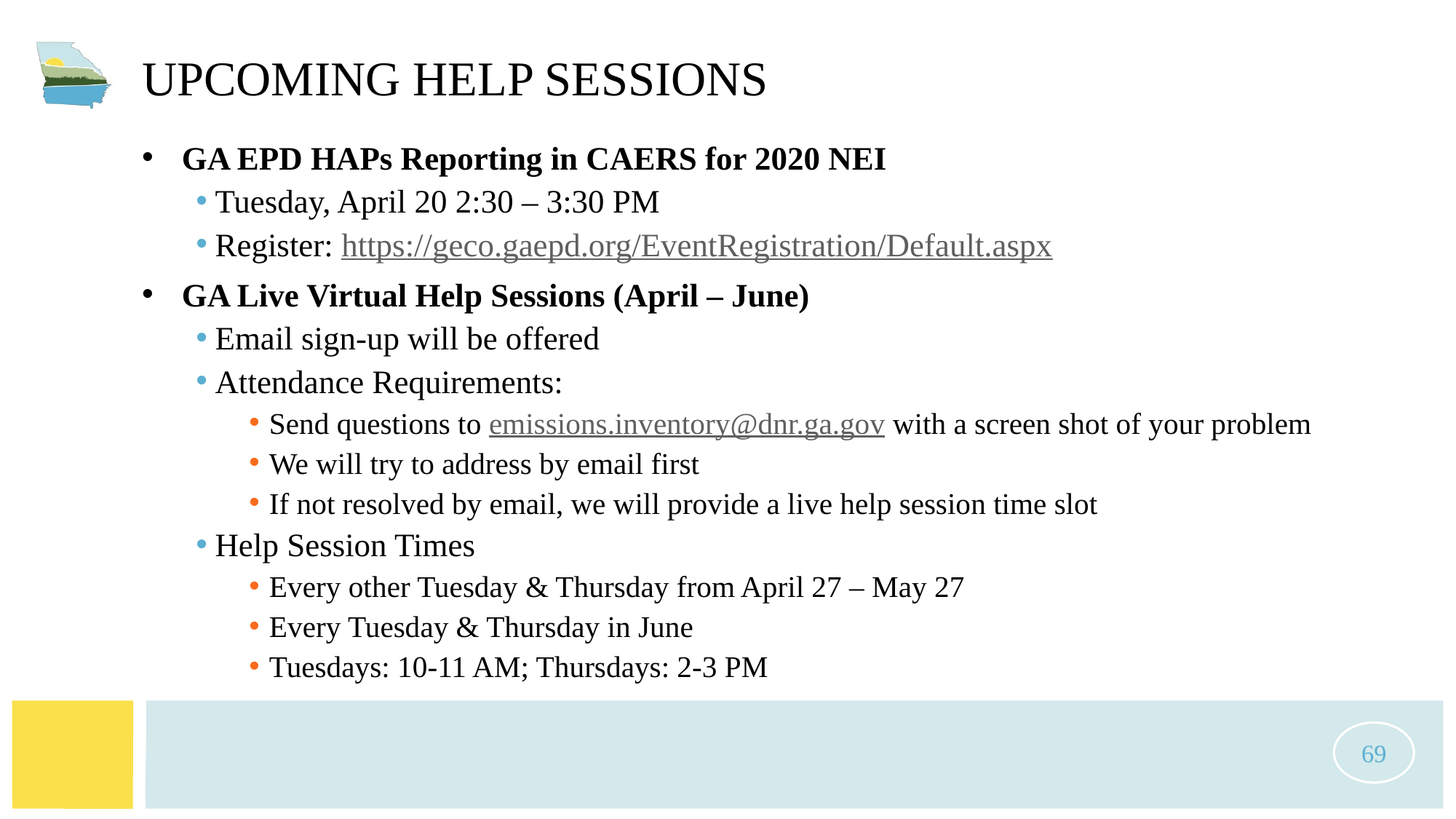

# Upcoming Help Sessions
GA EPD HAPs Reporting in CAERS for 2020 NEI
Tuesday, April 20 2:30 – 3:30 PM
Register: https://geco.gaepd.org/EventRegistration/Default.aspx
GA Live Virtual Help Sessions (April – June)
Email sign-up will be offered
Attendance Requirements:
Send questions to emissions.inventory@dnr.ga.gov with a screen shot of your problem
We will try to address by email first
If not resolved by email, we will provide a live help session time slot
Help Session Times
Every other Tuesday & Thursday from April 27 – May 27
Every Tuesday & Thursday in June
Tuesdays: 10-11 AM; Thursdays: 2-3 PM

69